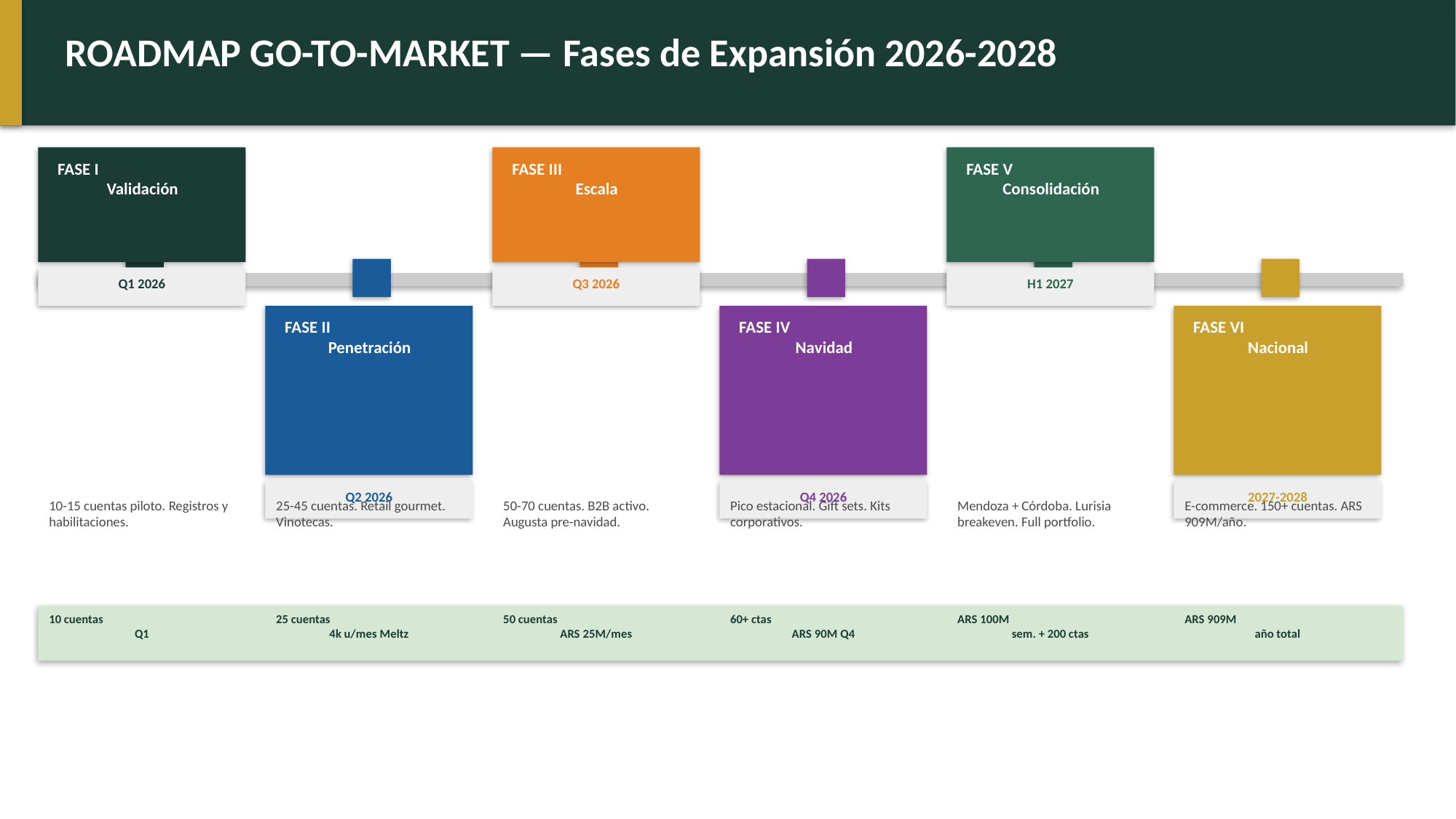

ROADMAP GO-TO-MARKET — Fases de Expansión 2026-2028

FASE I
Validación
FASE III
Escala
FASE V
Consolidación

Q1 2026
Q3 2026
H1 2027

FASE II
Penetración
FASE IV
Navidad
FASE VI
Nacional

Q2 2026
Q4 2026
2027-2028
10-15 cuentas piloto. Registros y habilitaciones.
25-45 cuentas. Retail gourmet. Vinotecas.
50-70 cuentas. B2B activo. Augusta pre-navidad.
Pico estacional. Gift sets. Kits corporativos.
Mendoza + Córdoba. Lurisia breakeven. Full portfolio.
E-commerce. 150+ cuentas. ARS 909M/año.

10 cuentas
Q1
25 cuentas
4k u/mes Meltz
50 cuentas
ARS 25M/mes
60+ ctas
ARS 90M Q4
ARS 100M
sem. + 200 ctas
ARS 909M
año total